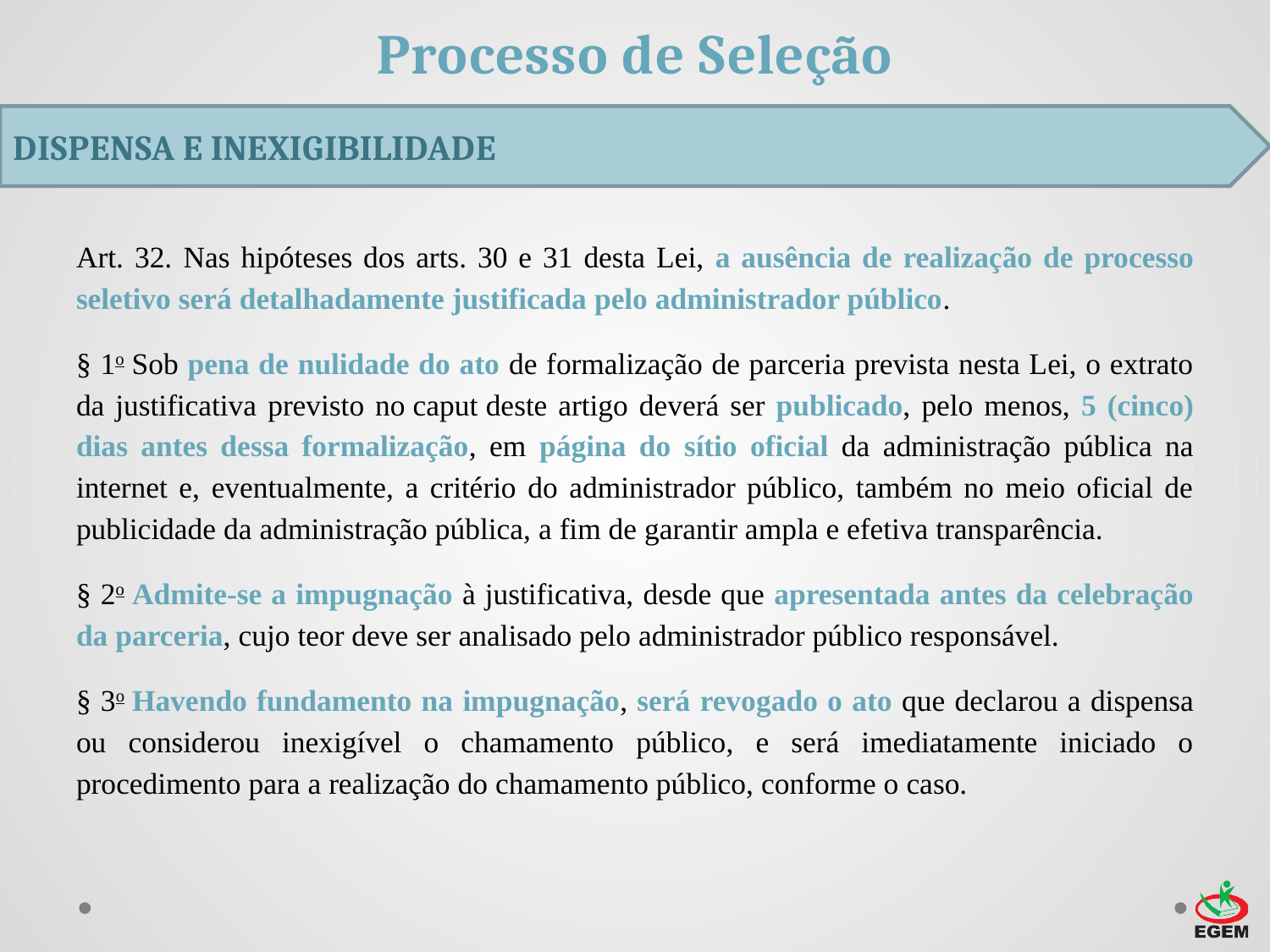

# Processo de Seleção
DISPENSA E INEXIGIBILIDADE
Art. 32. Nas hipóteses dos arts. 30 e 31 desta Lei, a ausência de realização de processo seletivo será detalhadamente justificada pelo administrador público.
§ 1o Sob pena de nulidade do ato de formalização de parceria prevista nesta Lei, o extrato da justificativa previsto no caput deste artigo deverá ser publicado, pelo menos, 5 (cinco) dias antes dessa formalização, em página do sítio oficial da administração pública na internet e, eventualmente, a critério do administrador público, também no meio oficial de publicidade da administração pública, a fim de garantir ampla e efetiva transparência.
§ 2o Admite-se a impugnação à justificativa, desde que apresentada antes da celebração da parceria, cujo teor deve ser analisado pelo administrador público responsável.
§ 3o Havendo fundamento na impugnação, será revogado o ato que declarou a dispensa ou considerou inexigível o chamamento público, e será imediatamente iniciado o procedimento para a realização do chamamento público, conforme o caso.